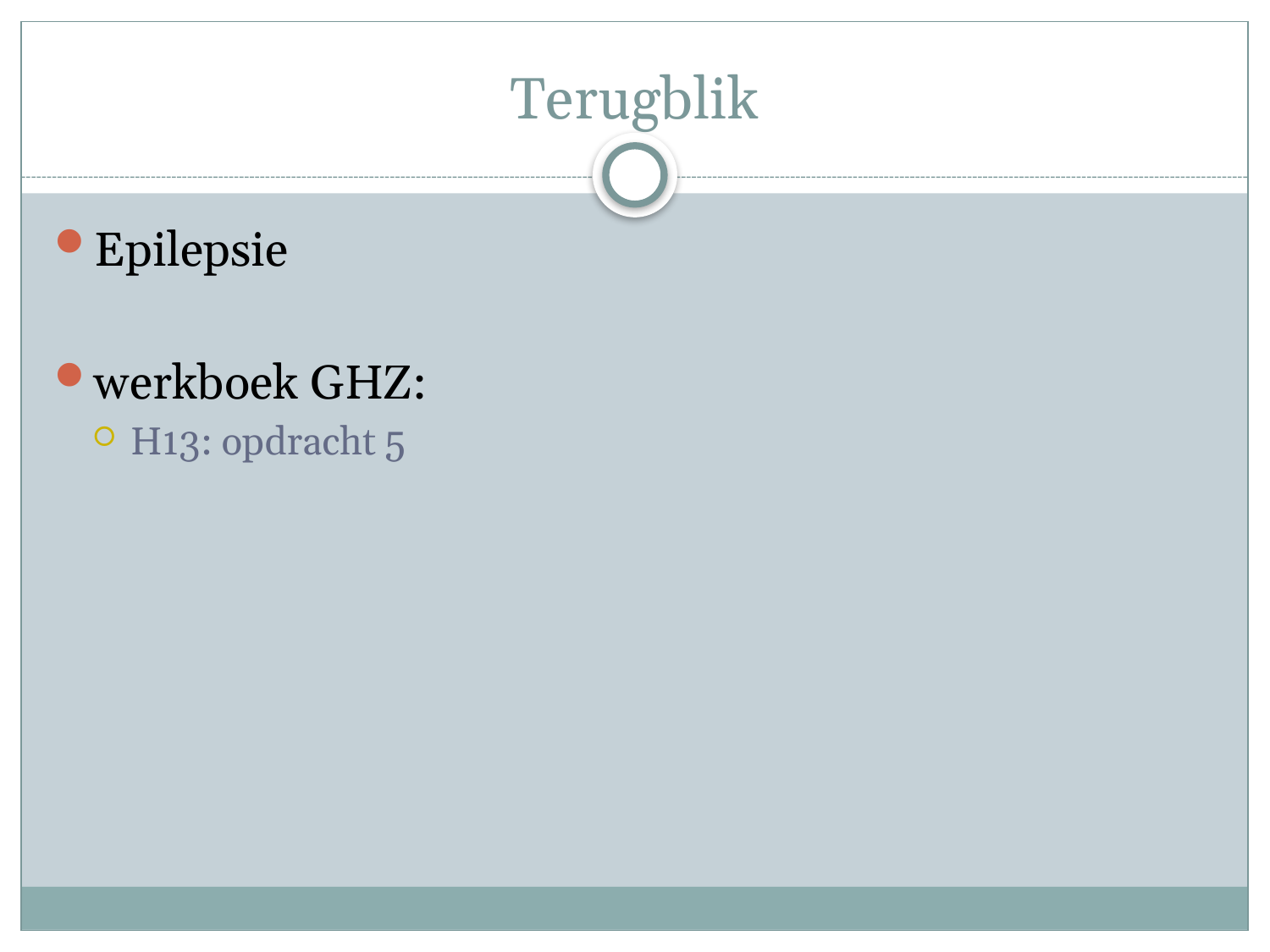

# Terugblik
Epilepsie

werkboek GHZ:
H13: opdracht 5